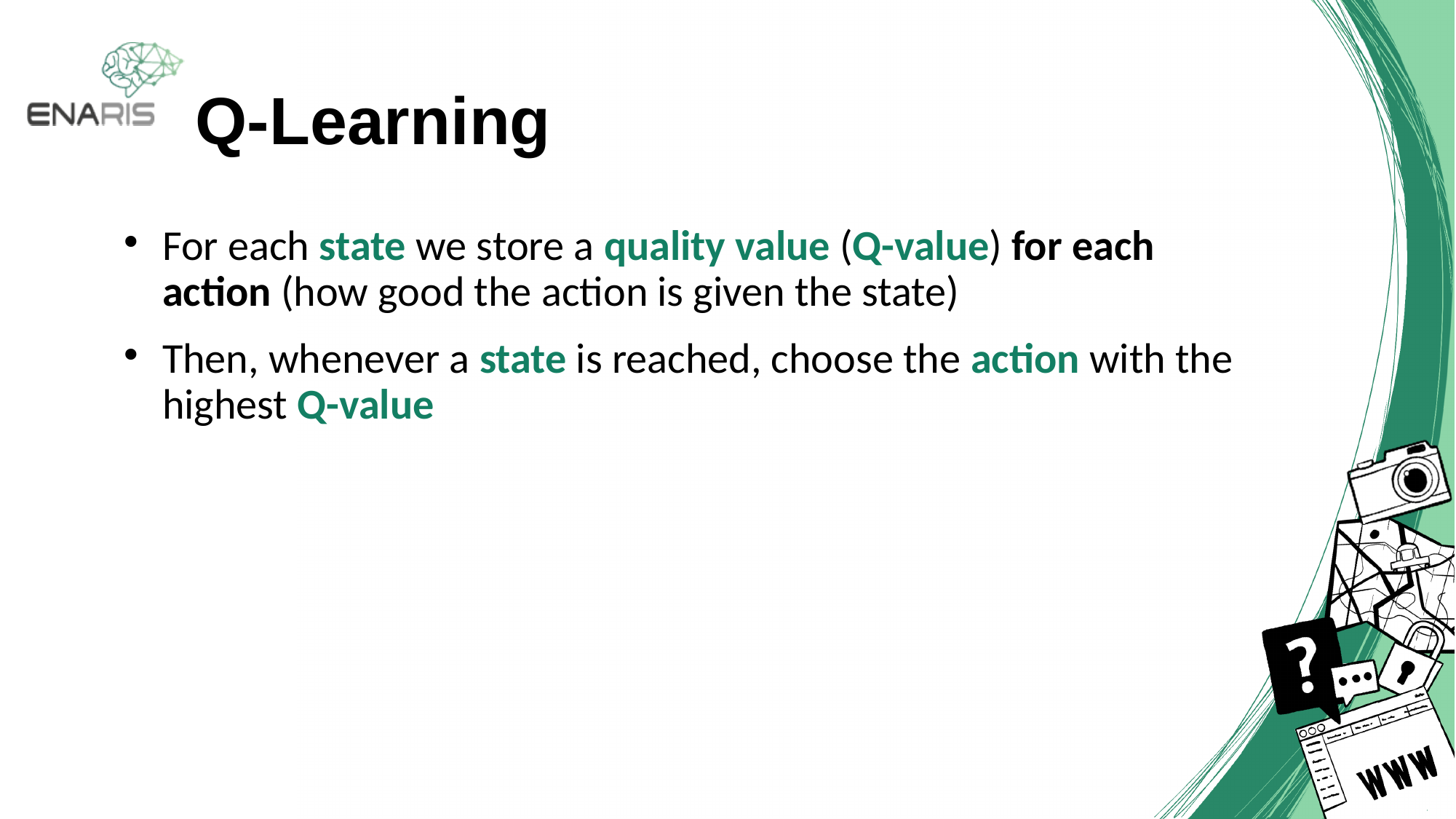

# Q-Learning
For each state we store a quality value (Q-value) for each action (how good the action is given the state)
Then, whenever a state is reached, choose the action with the highest Q-value